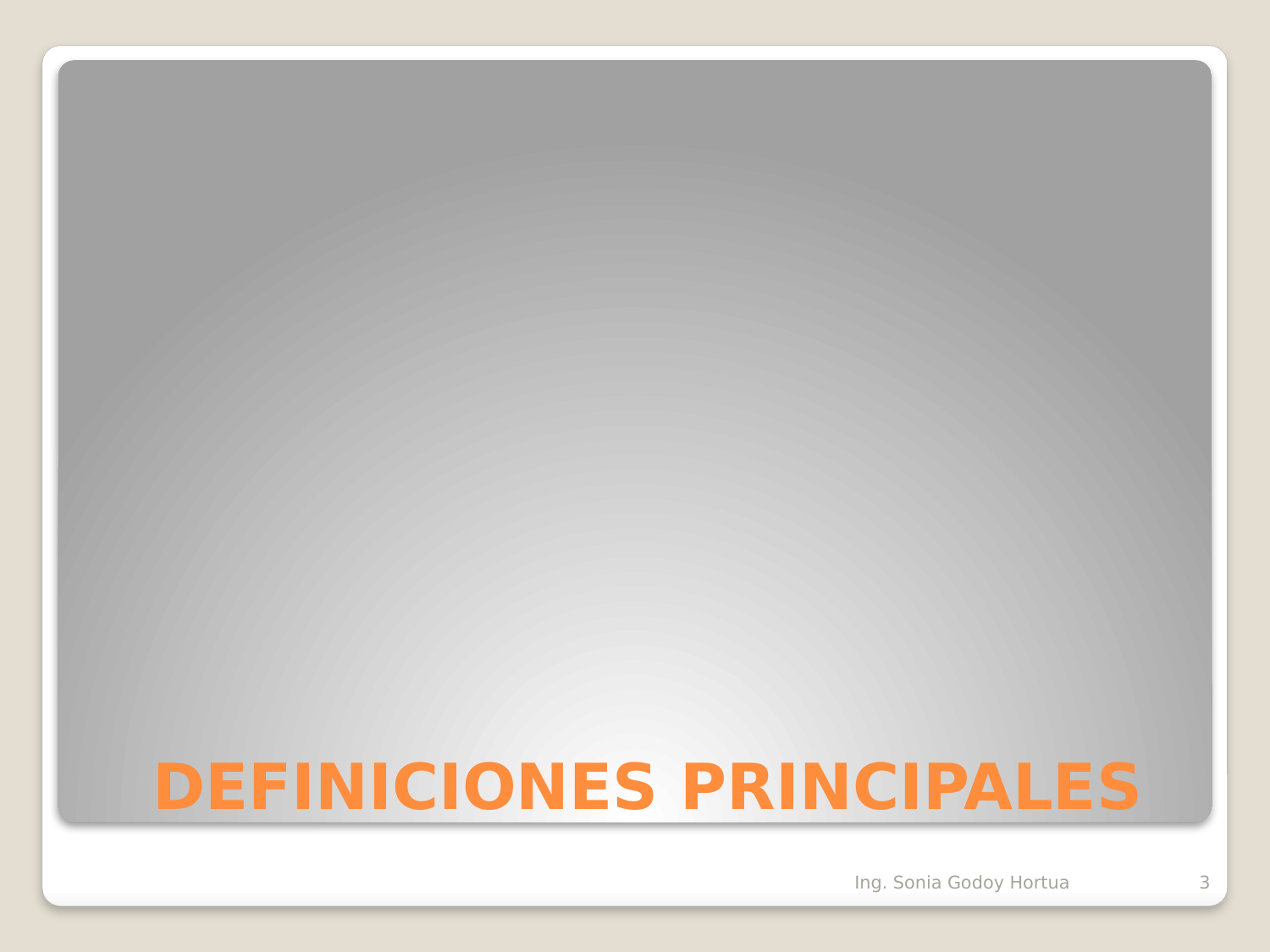

# DEFINICIONES PRINCIPALES
Ing. Sonia Godoy Hortua
3